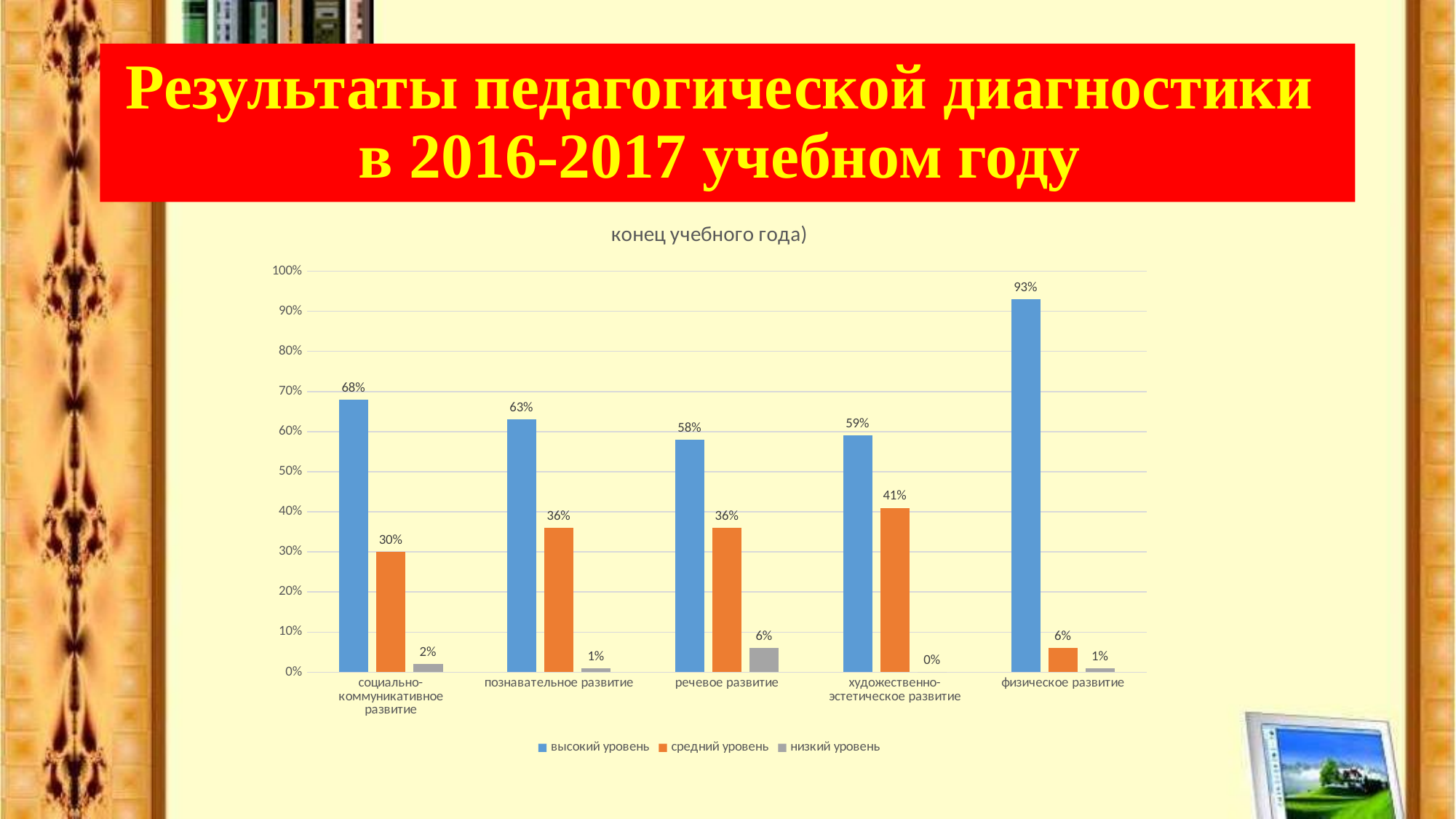

# Результаты педагогической диагностики в 2016-2017 учебном году

### Chart: конец учебного года)

| Category | высокий уровень | средний уровень | низкий уровень |
|---|---|---|---|
| социально-коммуникативное развитие | 0.68 | 0.3 | 0.02 |
| познавательное развитие | 0.63 | 0.36 | 0.01 |
| речевое развитие | 0.58 | 0.36 | 0.06 |
| художественно- эстетическое развитие | 0.59 | 0.41 | 0.0 |
| физическое развитие | 0.93 | 0.06 | 0.01 |